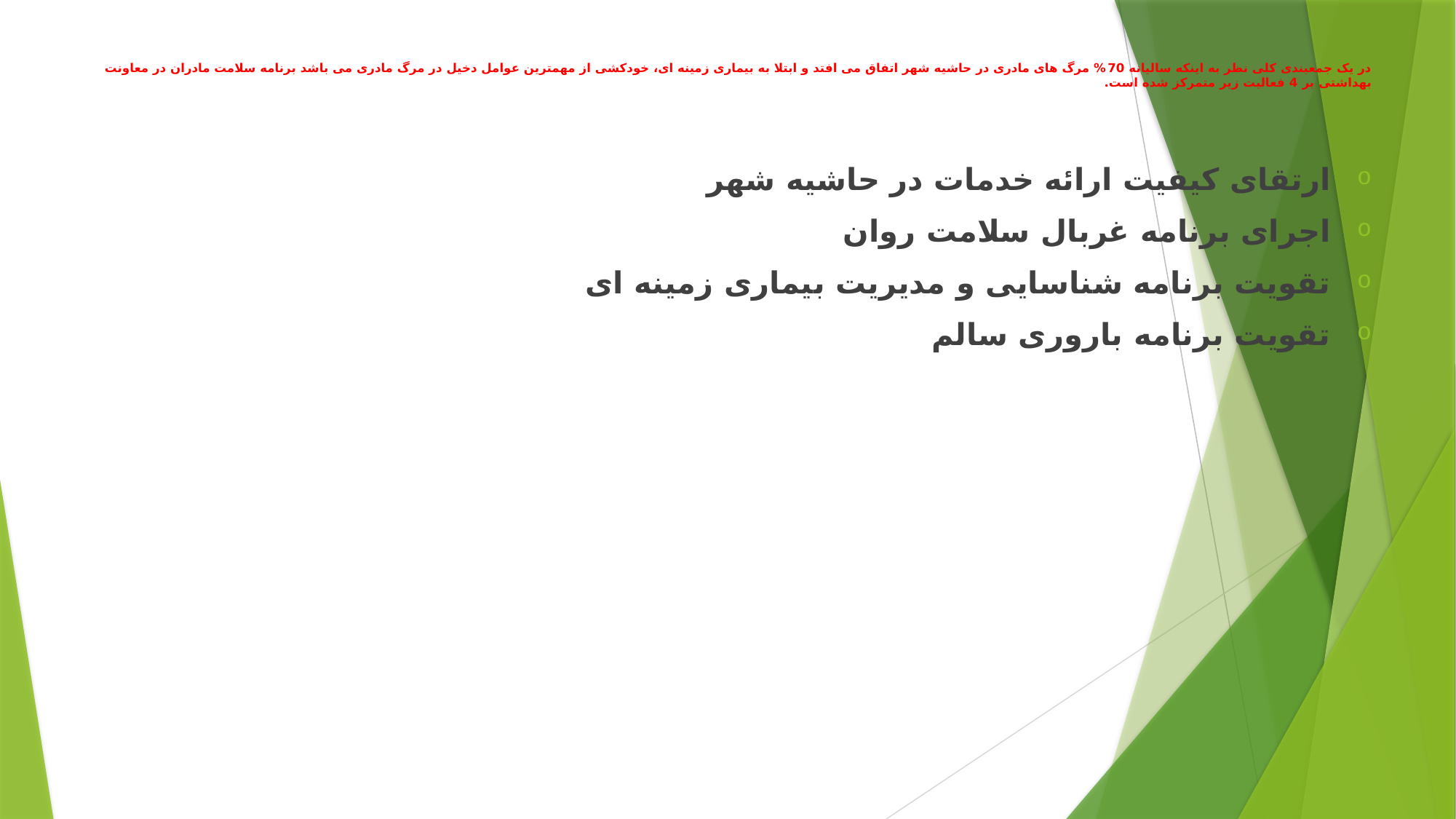

# در یک جمعبندی کلی نظر به اینکه سالیانه 70% مرگ های مادری در حاشیه شهر اتفاق می افتد و ابتلا به بیماری زمینه ای، خودکشی از مهمترین عوامل دخیل در مرگ مادری می باشد برنامه سلامت مادران در معاونت بهداشتی بر 4 فعالیت زیر متمرکز شده است.
ارتقای کیفیت ارائه خدمات در حاشیه شهر
اجرای برنامه غربال سلامت روان
تقویت برنامه شناسایی و مدیریت بیماری زمینه ای
تقویت برنامه باروری سالم